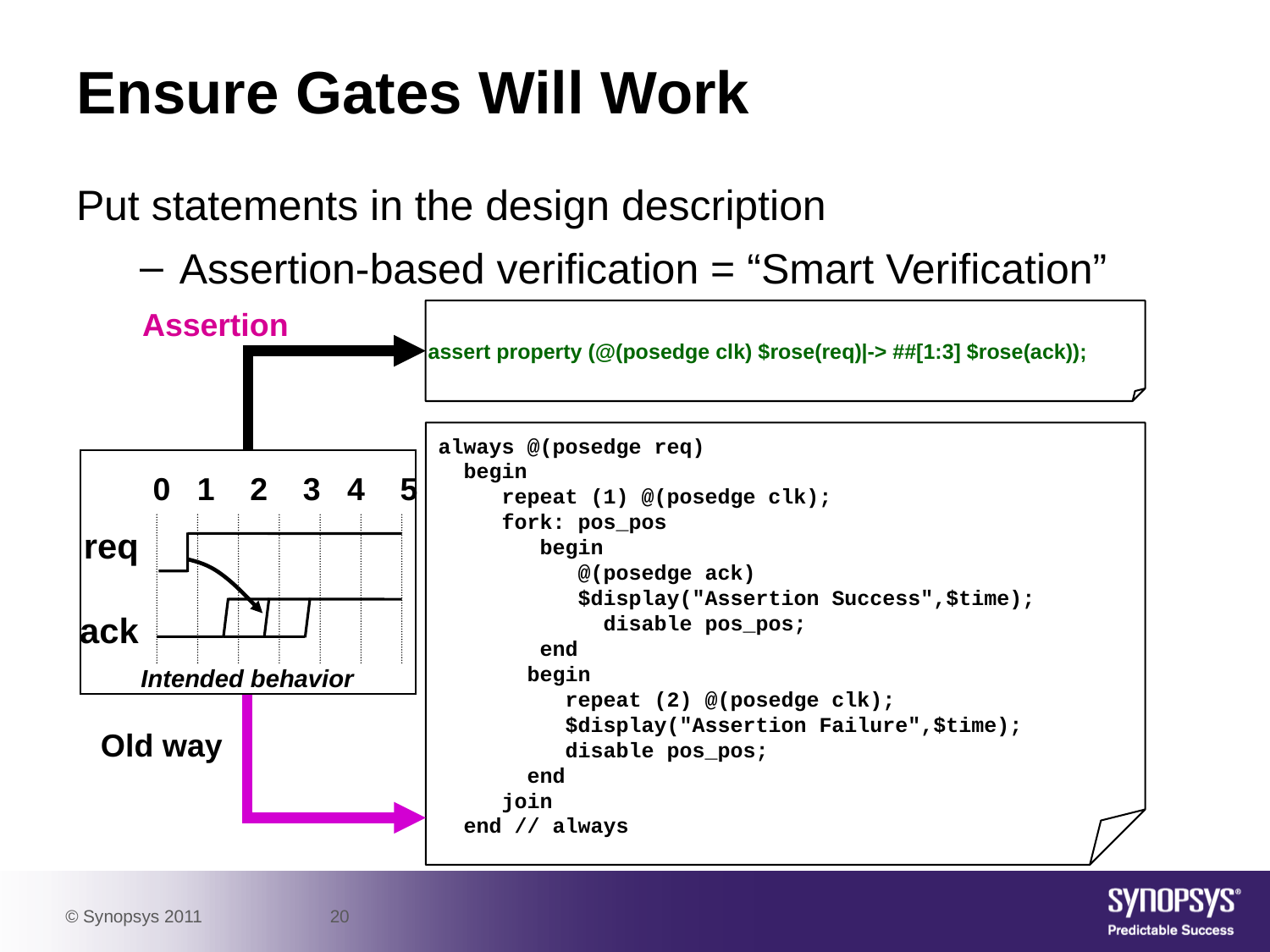

# Ensure Gates Will Work
Put statements in the design description
Assertion-based verification = “Smart Verification”
assert property (@(posedge clk) $rose(req)|-> ##[1:3] $rose(ack));
Assertion
always @(posedge req)
  begin
     repeat (1) @(posedge clk);
     fork: pos_pos
        begin
           @(posedge ack)
           $display("Assertion Success",$time);
	   disable pos_pos;
        end
       begin
          repeat (2) @(posedge clk);
          $display("Assertion Failure",$time);
          disable pos_pos;
       end
     join
  end // always
Old way

0   1    2    3   4    5

req
ack

Intended behavior